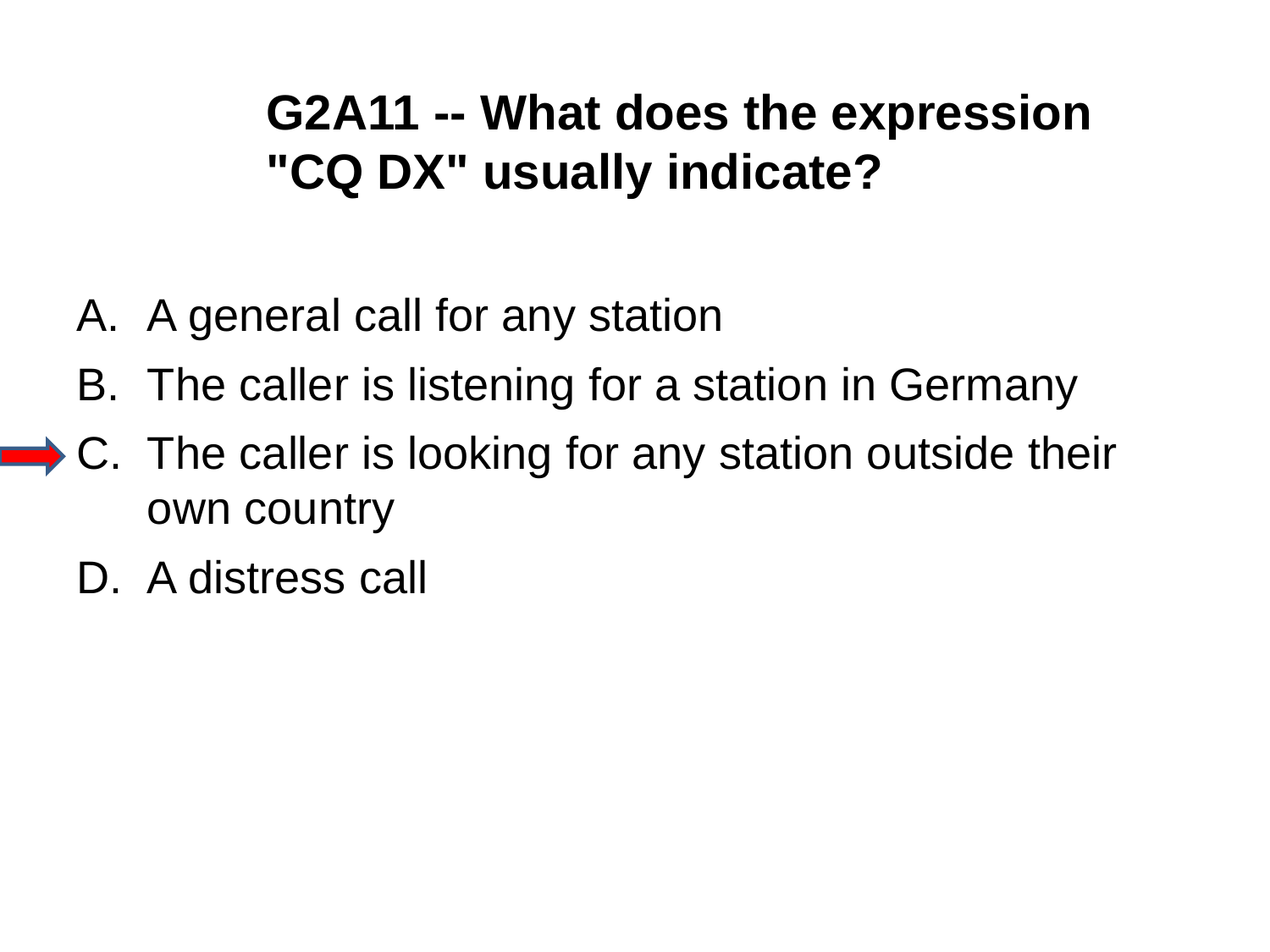

G2A11 -- What does the expression "CQ DX" usually indicate?
A.	A general call for any station
B.	The caller is listening for a station in Germany
C.	The caller is looking for any station outside their own country
D.	A distress call